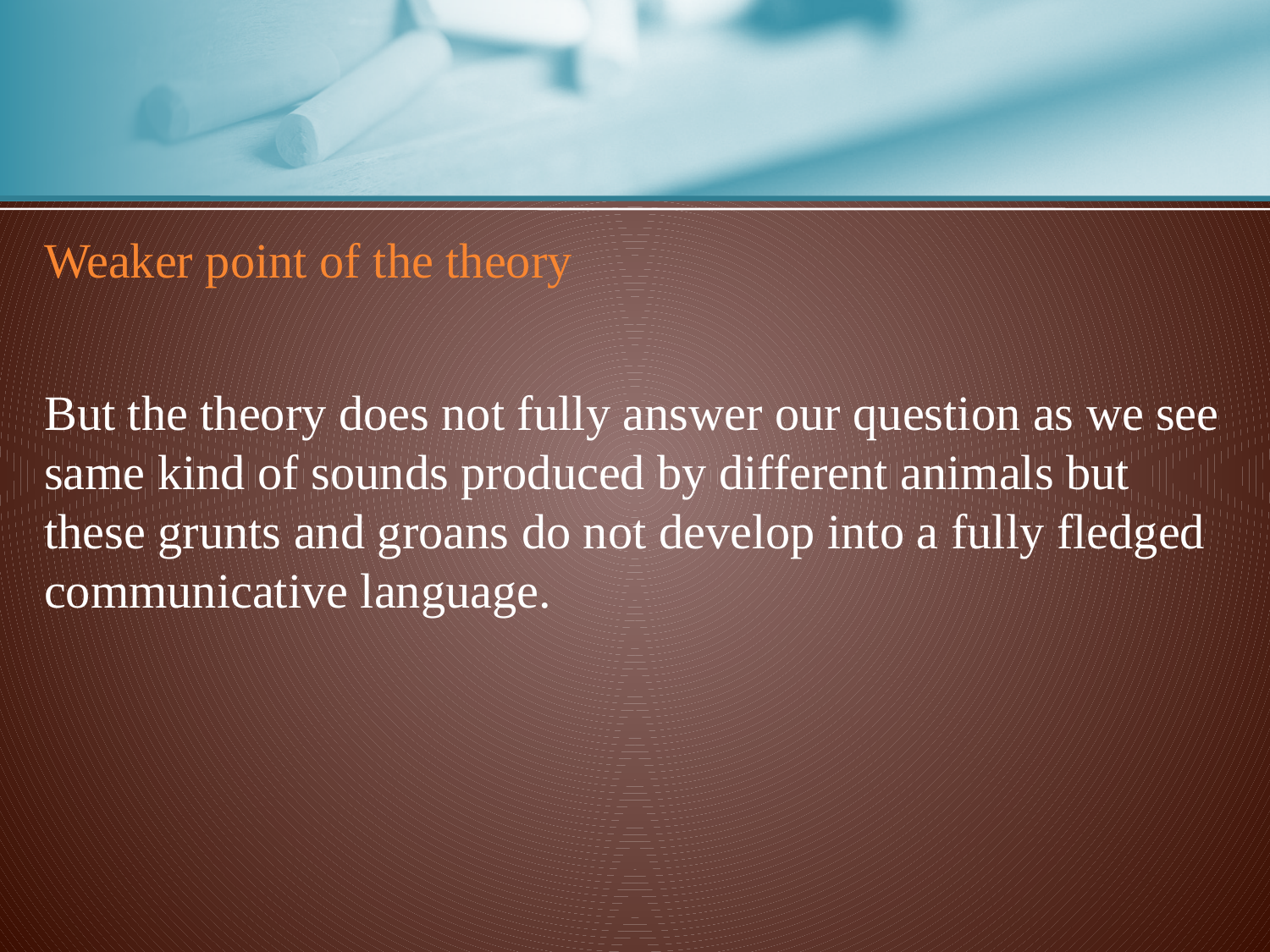

Weaker point of the theory

But the theory does not fully answer our question as we see same kind of sounds produced by different animals but these grunts and groans do not develop into a fully fledged communicative language.